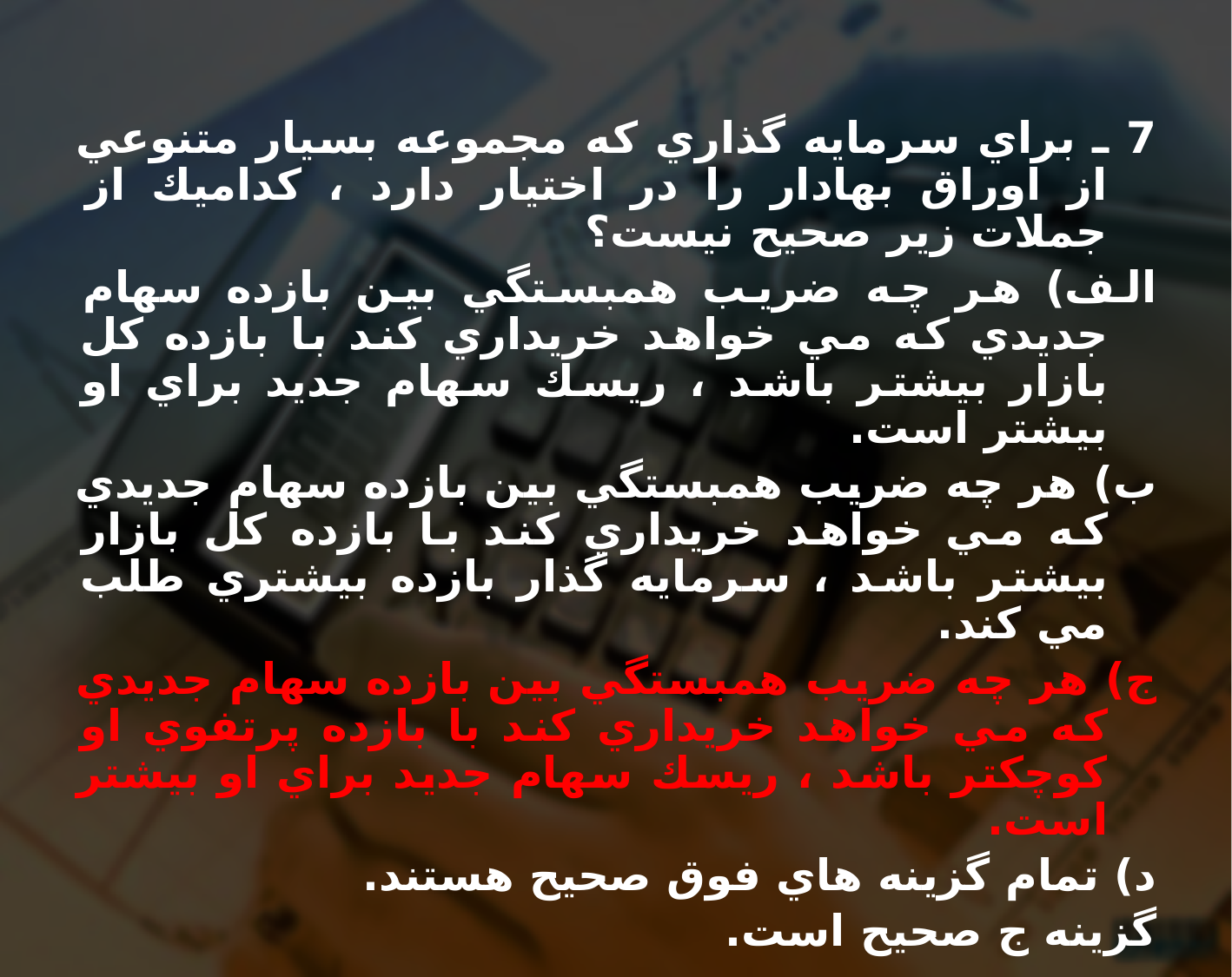

7 ـ براي سرمايه گذاري كه مجموعه بسيار متنوعي از اوراق بهادار را در اختيار دارد ، كداميك از جملات زير صحيح نيست؟
الف) هر چه ضريب همبستگي بين بازده سهام جديدي كه مي خواهد خريداري كند با بازده كل بازار بيشتر باشد ، ريسك سهام جديد براي او بيشتر است.
ب) هر چه ضريب همبستگي بين بازده سهام جديدي كه مي خواهد خريداري كند با بازده كل بازار بيشتر باشد ، سرمايه گذار بازده بيشتري طلب مي كند.
ج) هر چه ضريب همبستگي بين بازده سهام جديدي كه مي خواهد خريداري كند با بازده پرتفوي او كوچكتر باشد ، ريسك سهام جديد براي او بيشتر است.
د) تمام گزينه هاي فوق صحيح هستند.
گزينه ج صحيح است.